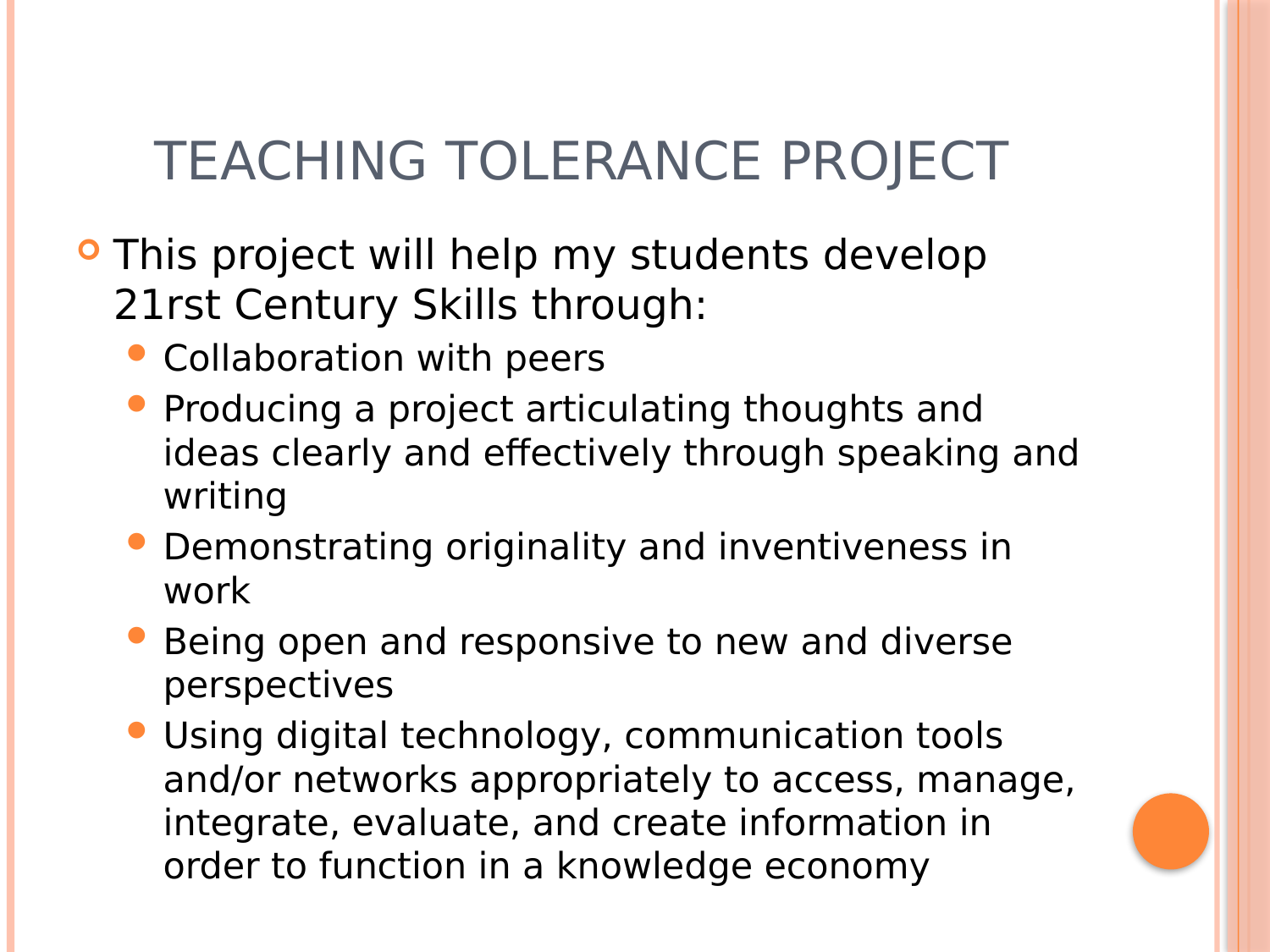

# Teaching Tolerance Project
This project will help my students develop 21rst Century Skills through:
Collaboration with peers
Producing a project articulating thoughts and ideas clearly and effectively through speaking and writing
Demonstrating originality and inventiveness in work
Being open and responsive to new and diverse perspectives
Using digital technology, communication tools and/or networks appropriately to access, manage, integrate, evaluate, and create information in order to function in a knowledge economy